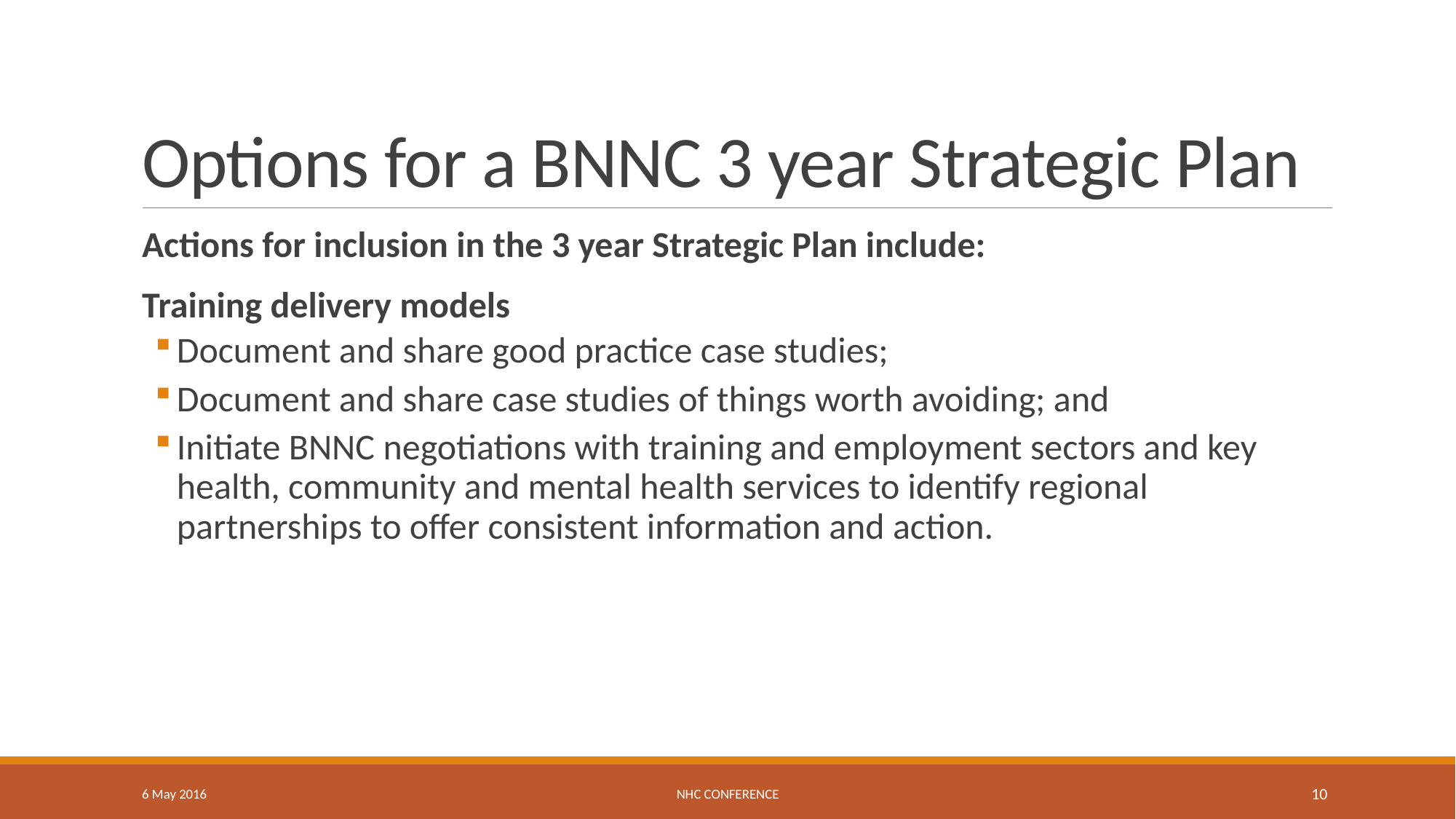

# Options for a BNNC 3 year Strategic Plan
Actions for inclusion in the 3 year Strategic Plan include:
Training delivery models
Document and share good practice case studies;
Document and share case studies of things worth avoiding; and
Initiate BNNC negotiations with training and employment sectors and key health, community and mental health services to identify regional partnerships to offer consistent information and action.

6 May 2016
NHC Conference
10